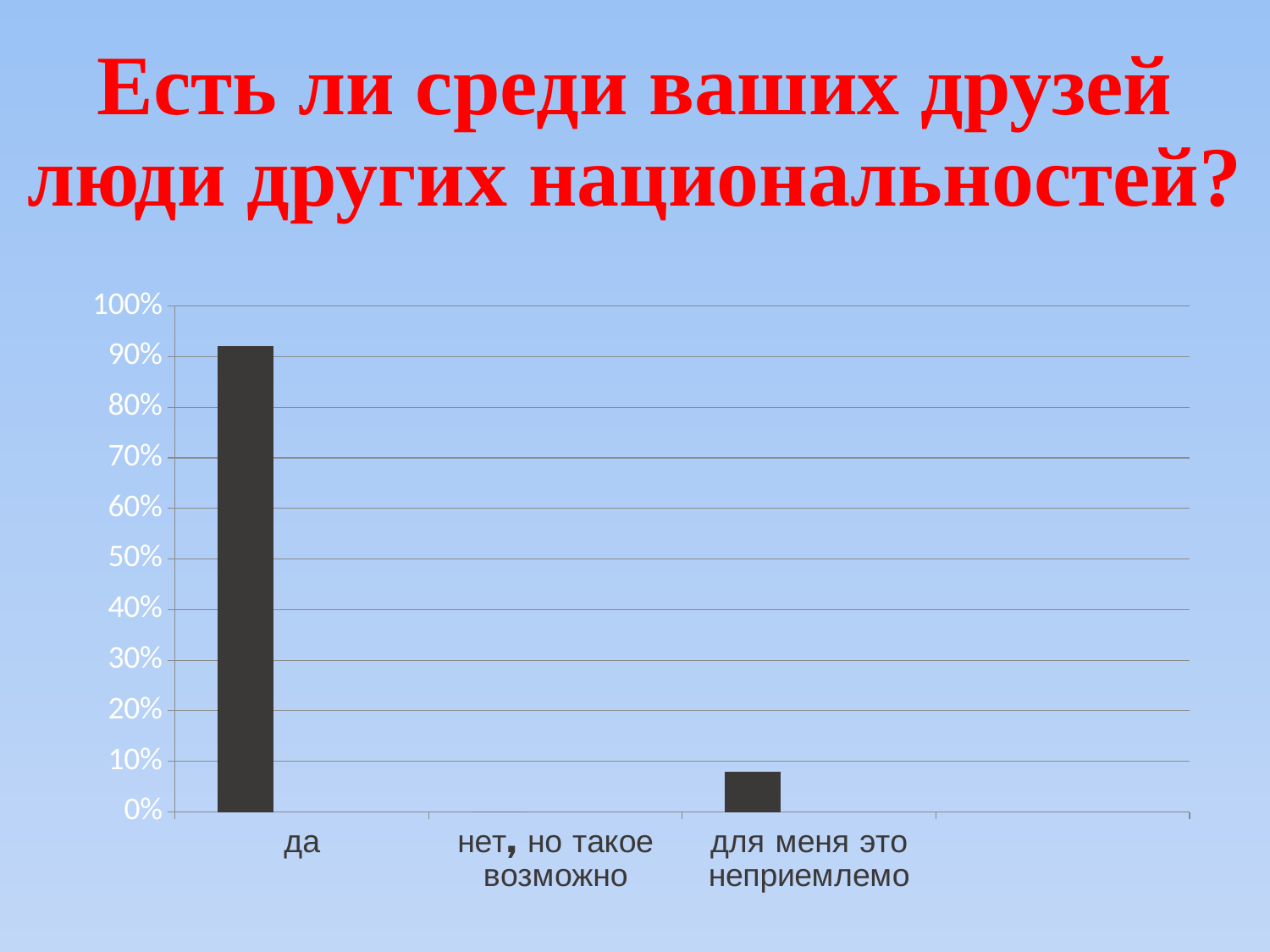

# Есть ли среди ваших друзей люди других национальностей?

### Chart

| Category | Ряд 1 | Столбец2 | Столбец1 |
|---|---|---|---|
| да | 0.92 | None | None |
| нет, но такое возможно | 0.0 | None | None |
| для меня это неприемлемо | 0.0800000000000001 | None | None |